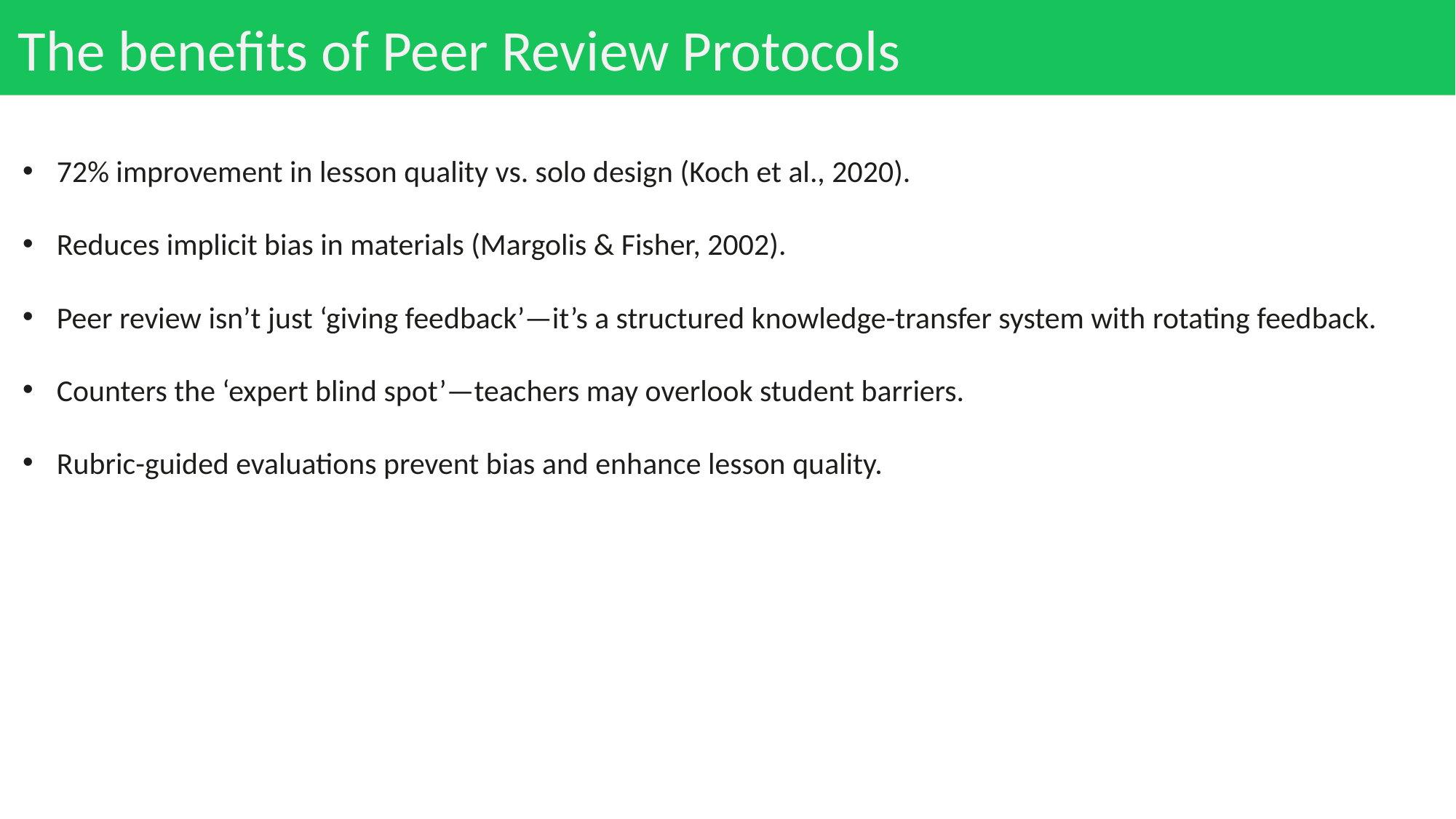

# The benefits of Peer Review Protocols
72% improvement in lesson quality vs. solo design (Koch et al., 2020).
Reduces implicit bias in materials (Margolis & Fisher, 2002).
Peer review isn’t just ‘giving feedback’—it’s a structured knowledge-transfer system with rotating feedback.
Counters the ‘expert blind spot’—teachers may overlook student barriers.
Rubric-guided evaluations prevent bias and enhance lesson quality.